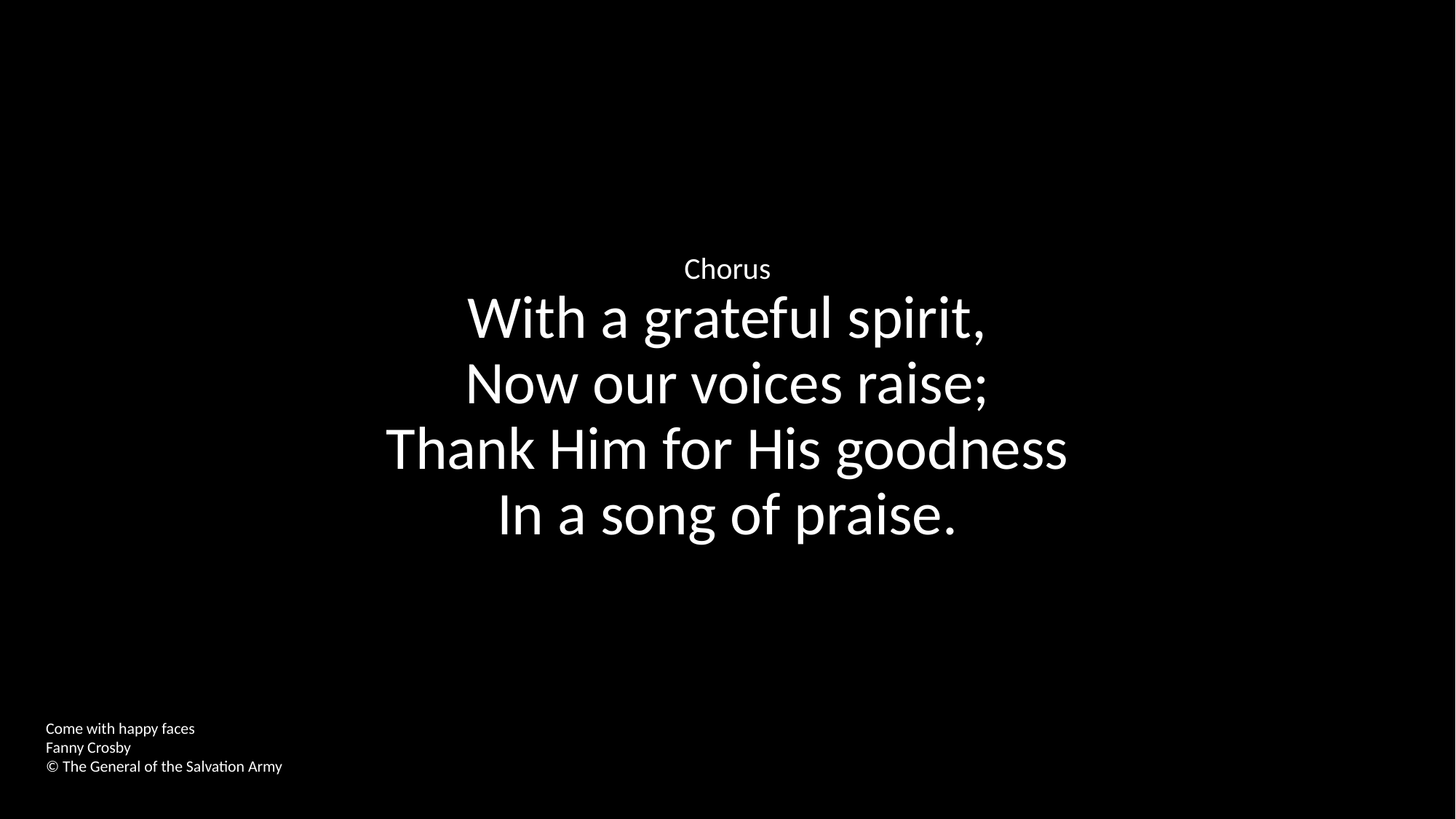

Chorus
With a grateful spirit,
Now our voices raise;
Thank Him for His goodness
In a song of praise.
Come with happy faces
Fanny Crosby
© The General of the Salvation Army